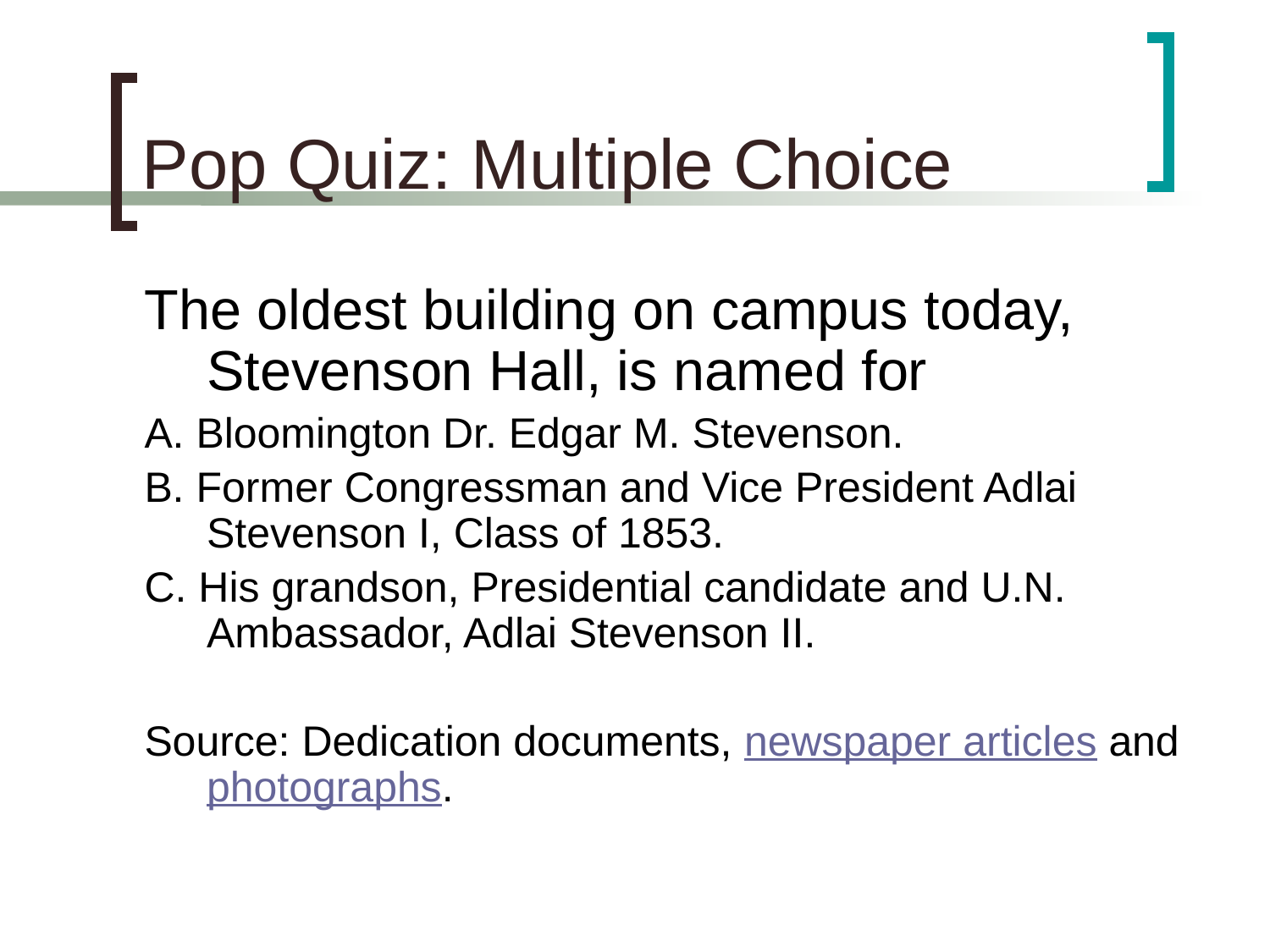

# Pop Quiz: Multiple Choice
The oldest building on campus today, Stevenson Hall, is named for
A. Bloomington Dr. Edgar M. Stevenson.
B. Former Congressman and Vice President Adlai Stevenson I, Class of 1853.
C. His grandson, Presidential candidate and U.N. Ambassador, Adlai Stevenson II.

Source: Dedication documents, newspaper articles and photographs.